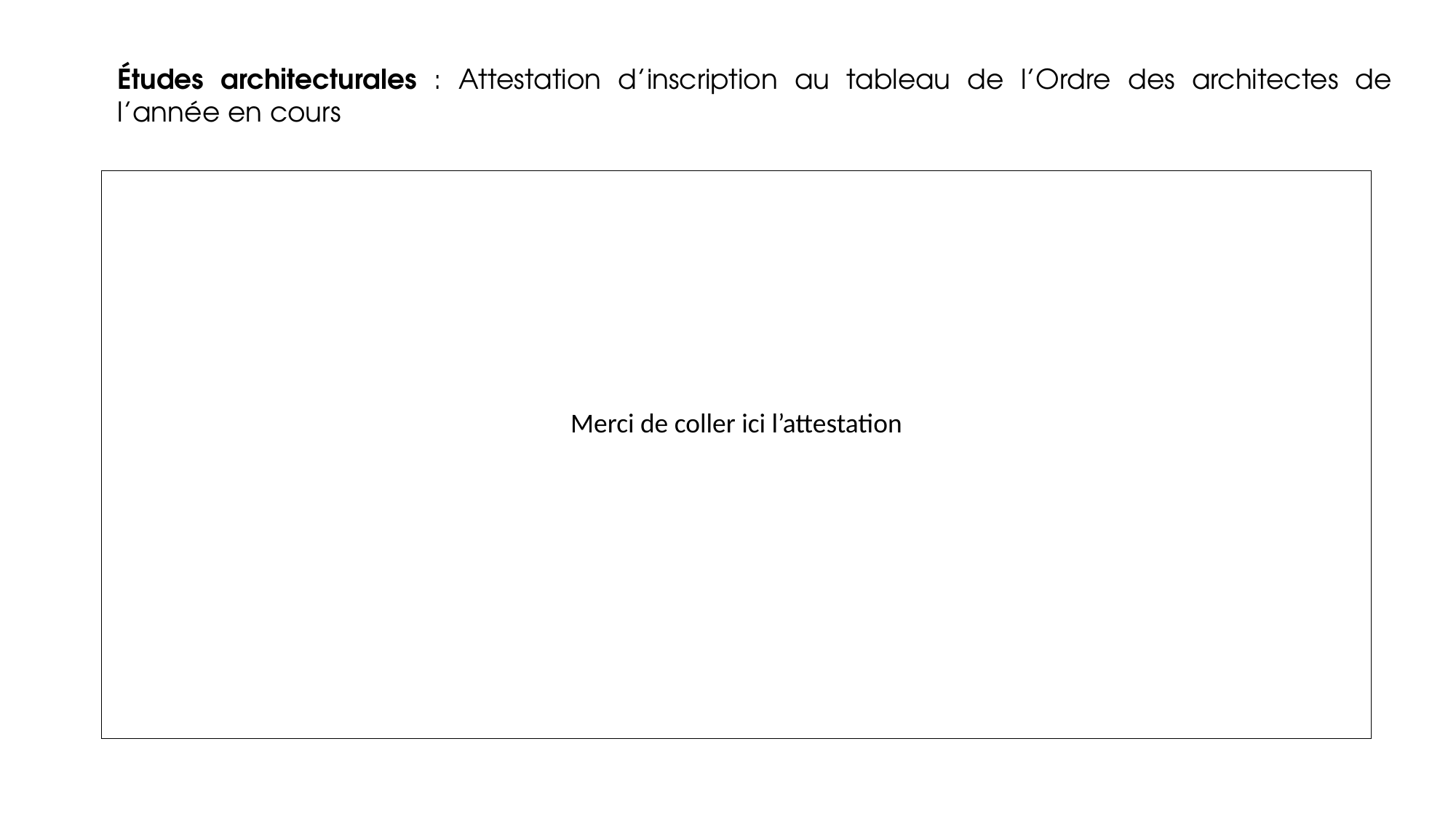

Études architecturales : Attestation d’inscription au tableau de l’Ordre des architectes de l’année en cours

Merci de coller ici l’attestation